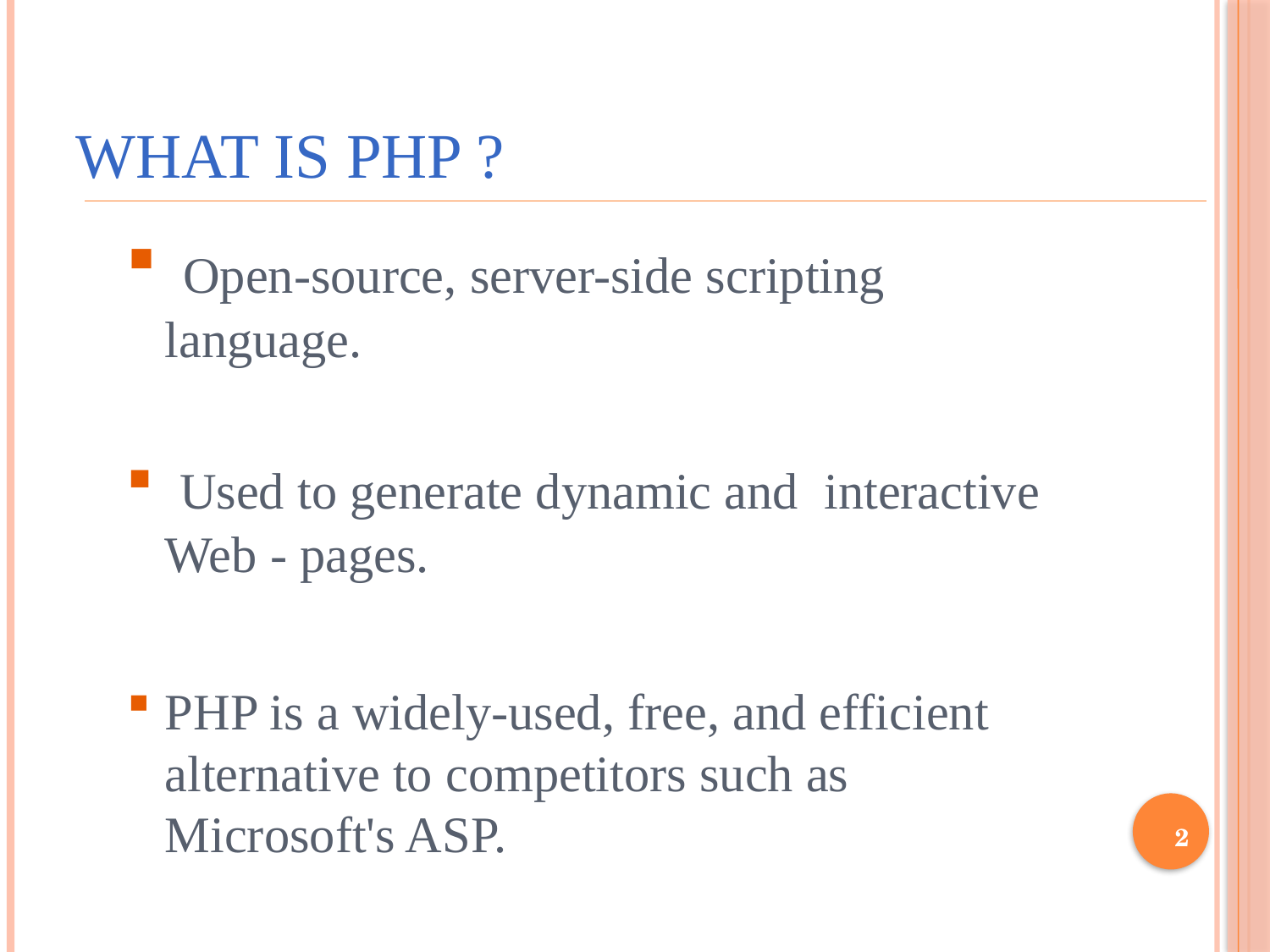

# What Is PHP ?
 Open-source, server-side scripting   language.

 Used to generate dynamic and  interactive Web - pages.

PHP is a widely-used, free, and efficient alternative to competitors such as Microsoft's ASP.

  2